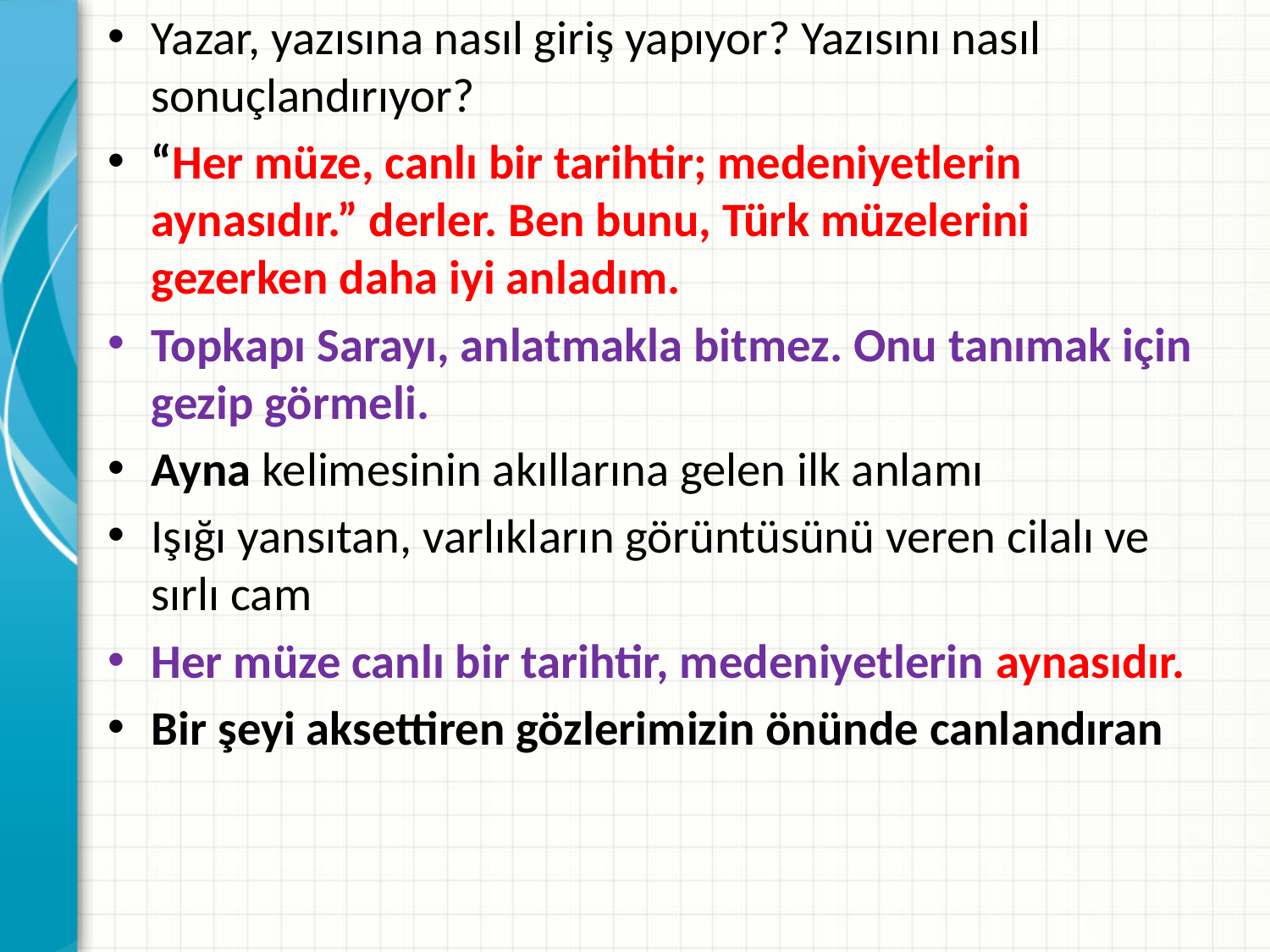

Yazar, yazısına nasıl giriş yapıyor? Yazısını nasıl sonuçlandırıyor?
“Her müze, canlı bir tarihtir; medeniyetlerin aynasıdır.” derler. Ben bunu, Türk müzelerini gezerken daha iyi anladım.
Topkapı Sarayı, anlatmakla bitmez. Onu tanımak için gezip görmeli.
Ayna kelimesinin akıllarına gelen ilk anlamı
Işığı yansıtan, varlıkların görüntüsünü veren cilalı ve sırlı cam
Her müze canlı bir tarihtir, medeniyetlerin aynasıdır.
Bir şeyi aksettiren gözlerimizin önünde canlandıran